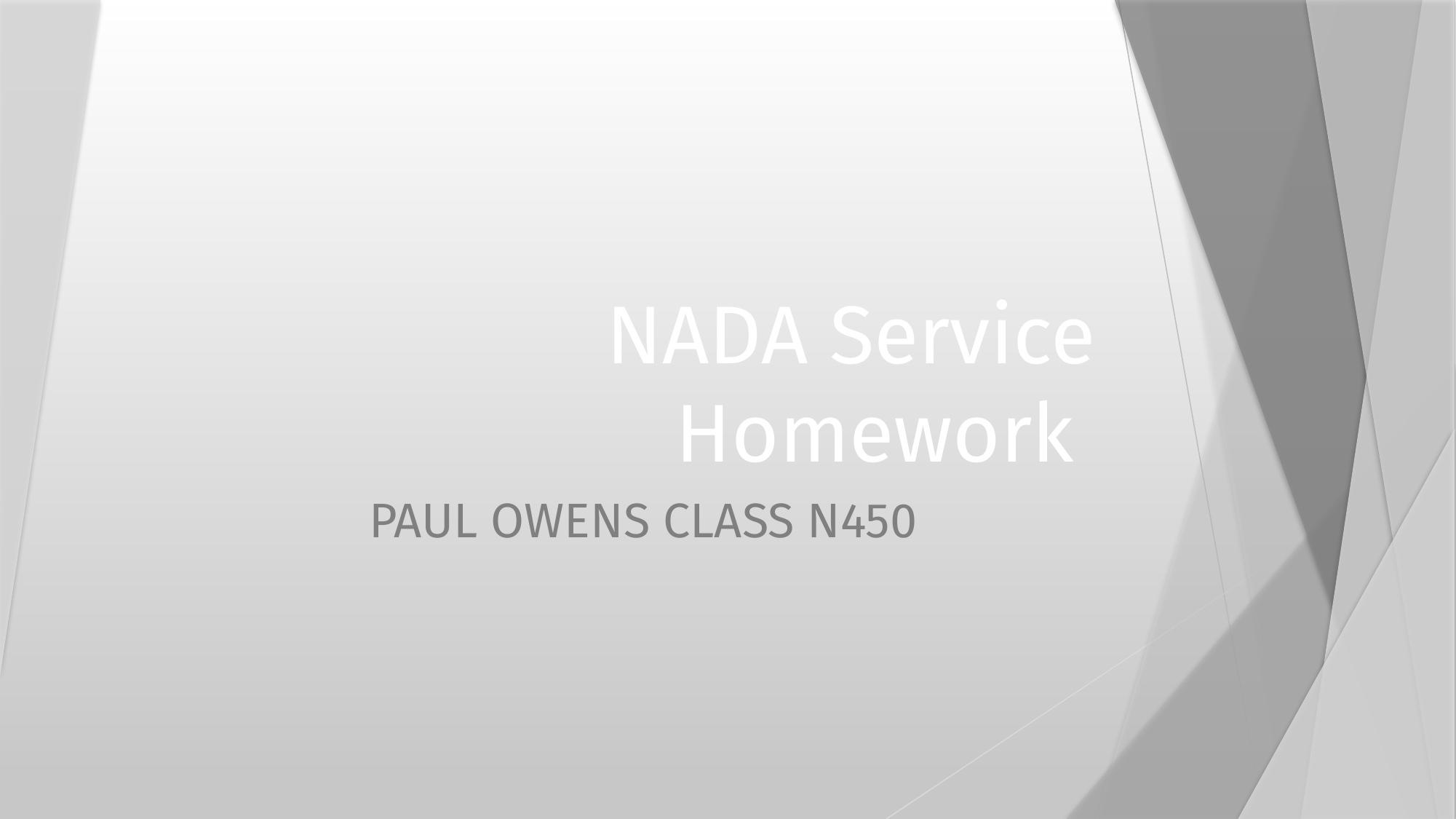

# NADA Service Homework
PAUL OWENS CLASS N450